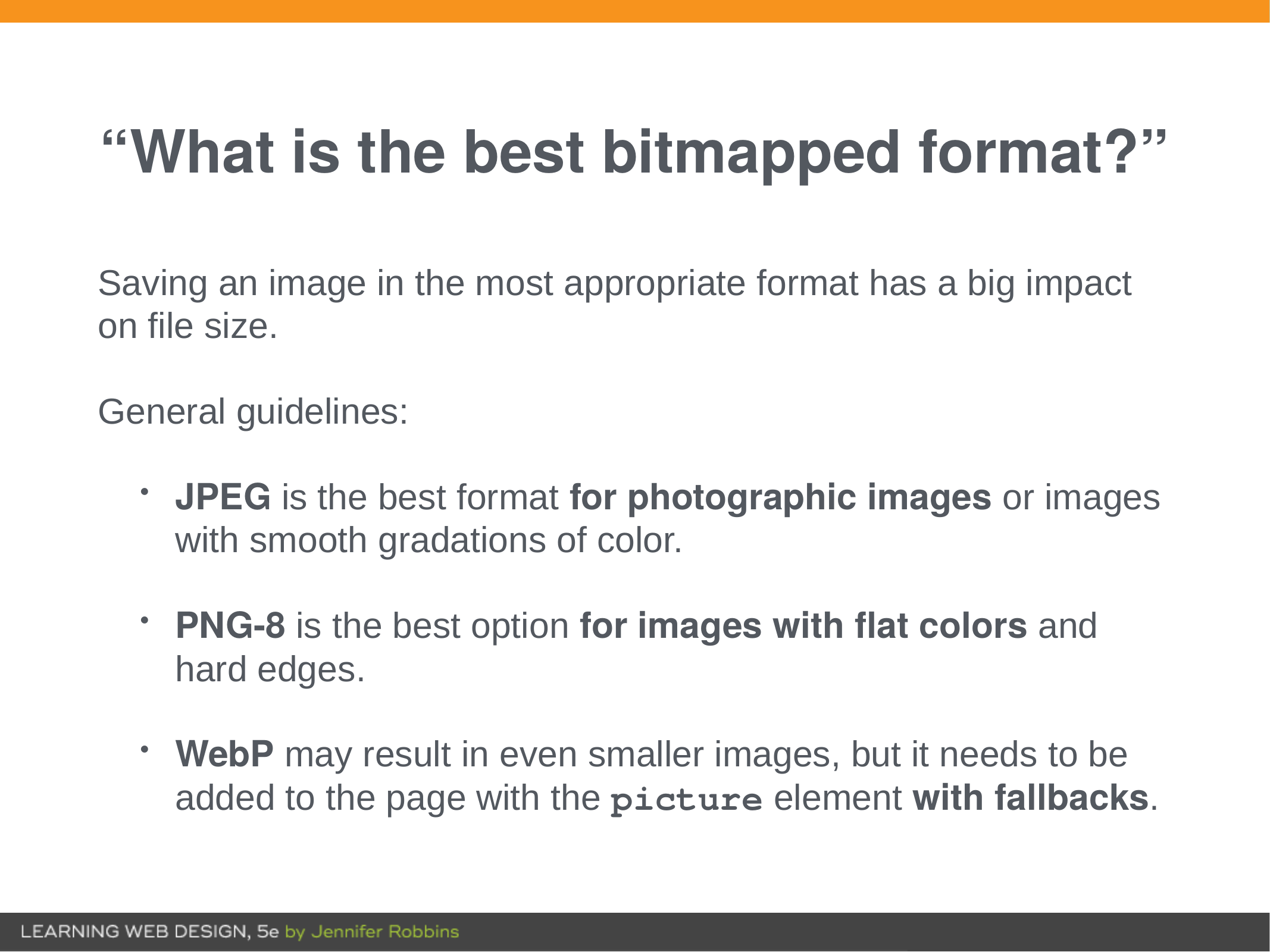

# “What is the best bitmapped format?”
Saving an image in the most appropriate format has a big impact on file size.
General guidelines:
JPEG is the best format for photographic images or images with smooth gradations of color.
PNG-8 is the best option for images with flat colors and hard edges.
WebP may result in even smaller images, but it needs to be added to the page with the picture element with fallbacks.